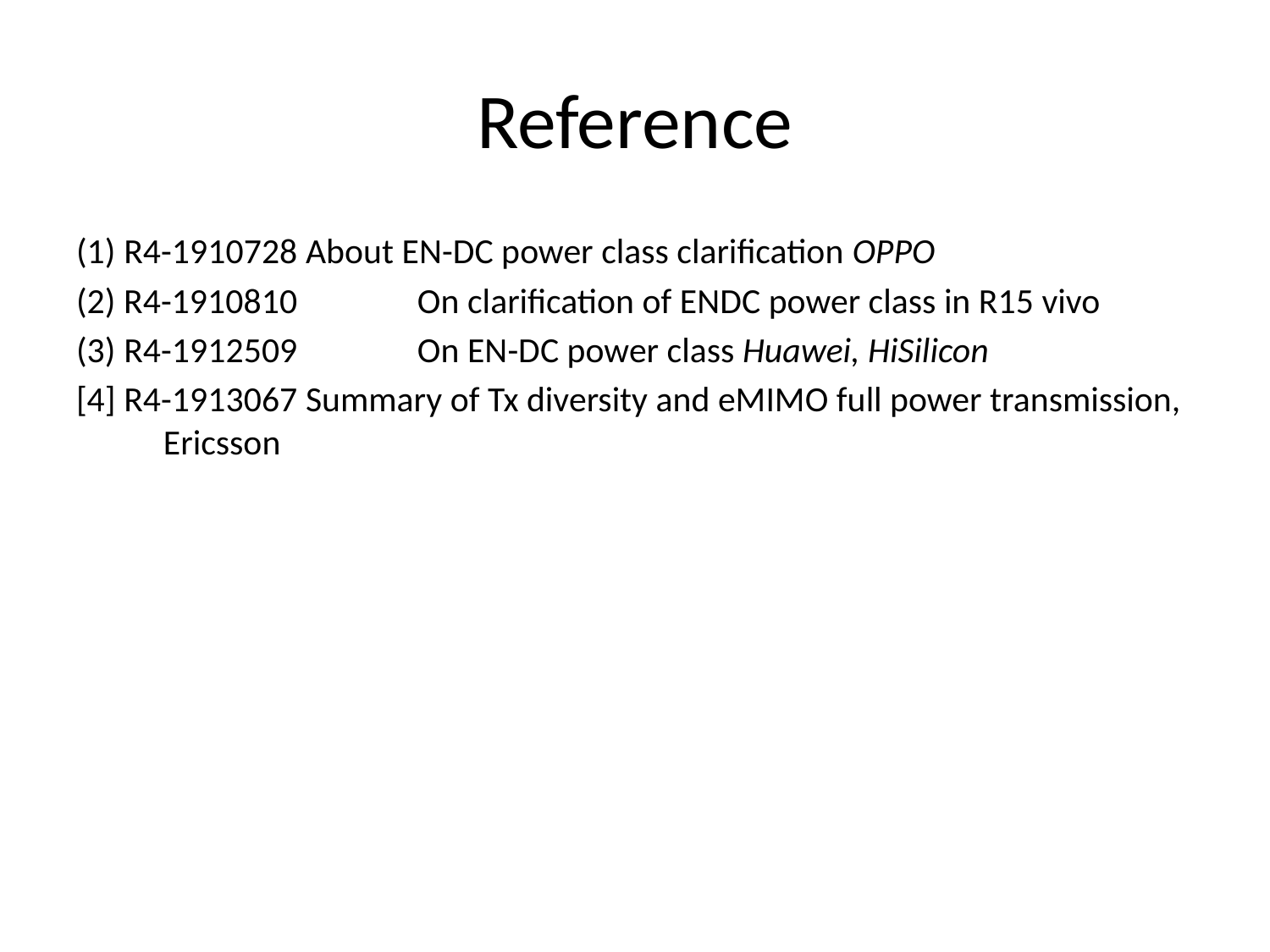

# Reference
(1) R4-1910728 About EN-DC power class clarification OPPO
(2) R4-1910810	On clarification of ENDC power class in R15 vivo
(3) R4-1912509	On EN-DC power class Huawei, HiSilicon
[4] R4-1913067 Summary of Tx diversity and eMIMO full power transmission, Ericsson